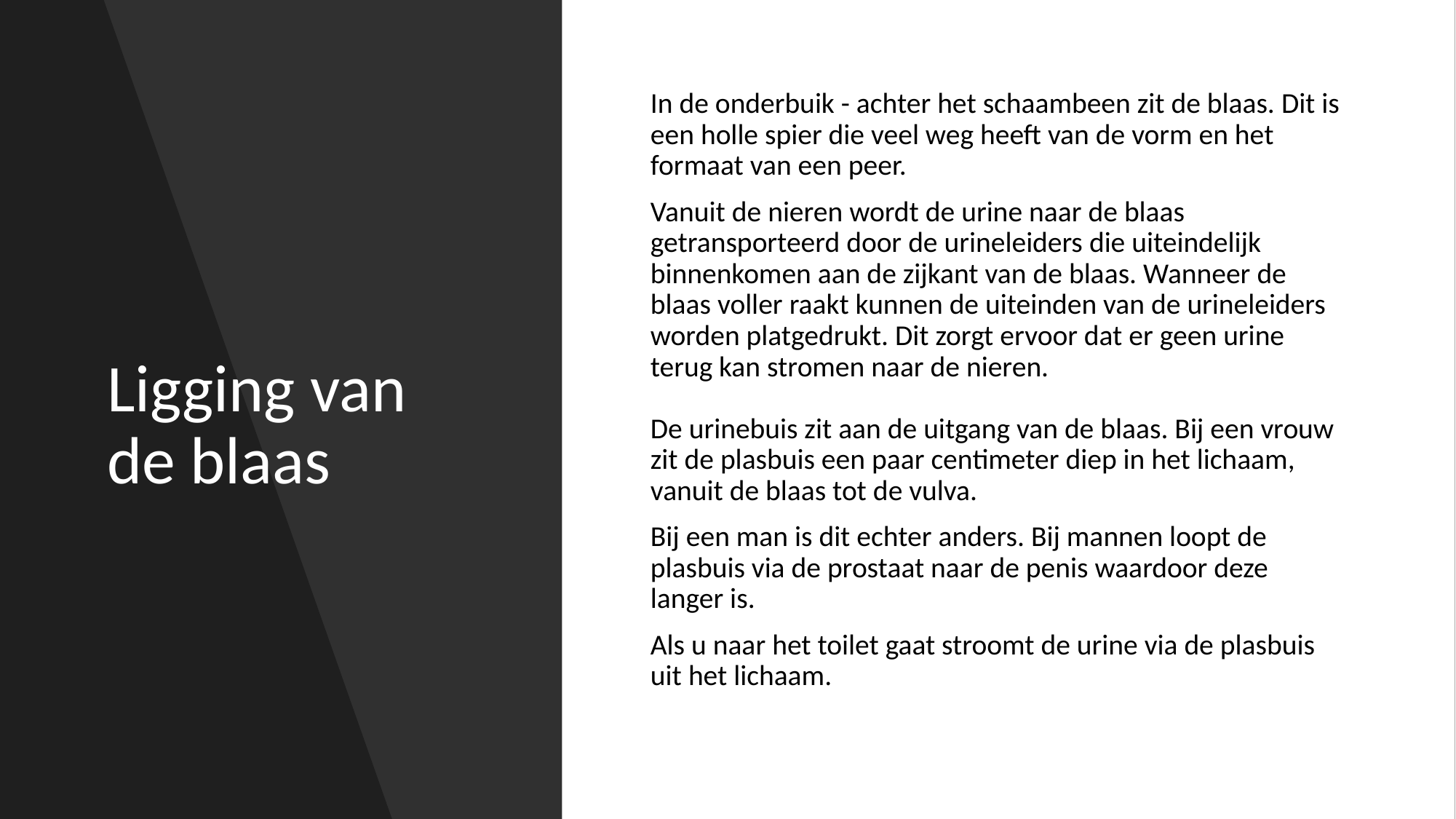

# Ligging van de blaas
In de onderbuik - achter het schaambeen zit de blaas. Dit is een holle spier die veel weg heeft van de vorm en het formaat van een peer.
Vanuit de nieren wordt de urine naar de blaas getransporteerd door de urineleiders die uiteindelijk binnenkomen aan de zijkant van de blaas. Wanneer de blaas voller raakt kunnen de uiteinden van de urineleiders worden platgedrukt. Dit zorgt ervoor dat er geen urine terug kan stromen naar de nieren.
De urinebuis zit aan de uitgang van de blaas. Bij een vrouw zit de plasbuis een paar centimeter diep in het lichaam, vanuit de blaas tot de vulva.
Bij een man is dit echter anders. Bij mannen loopt de plasbuis via de prostaat naar de penis waardoor deze langer is.
Als u naar het toilet gaat stroomt de urine via de plasbuis uit het lichaam.